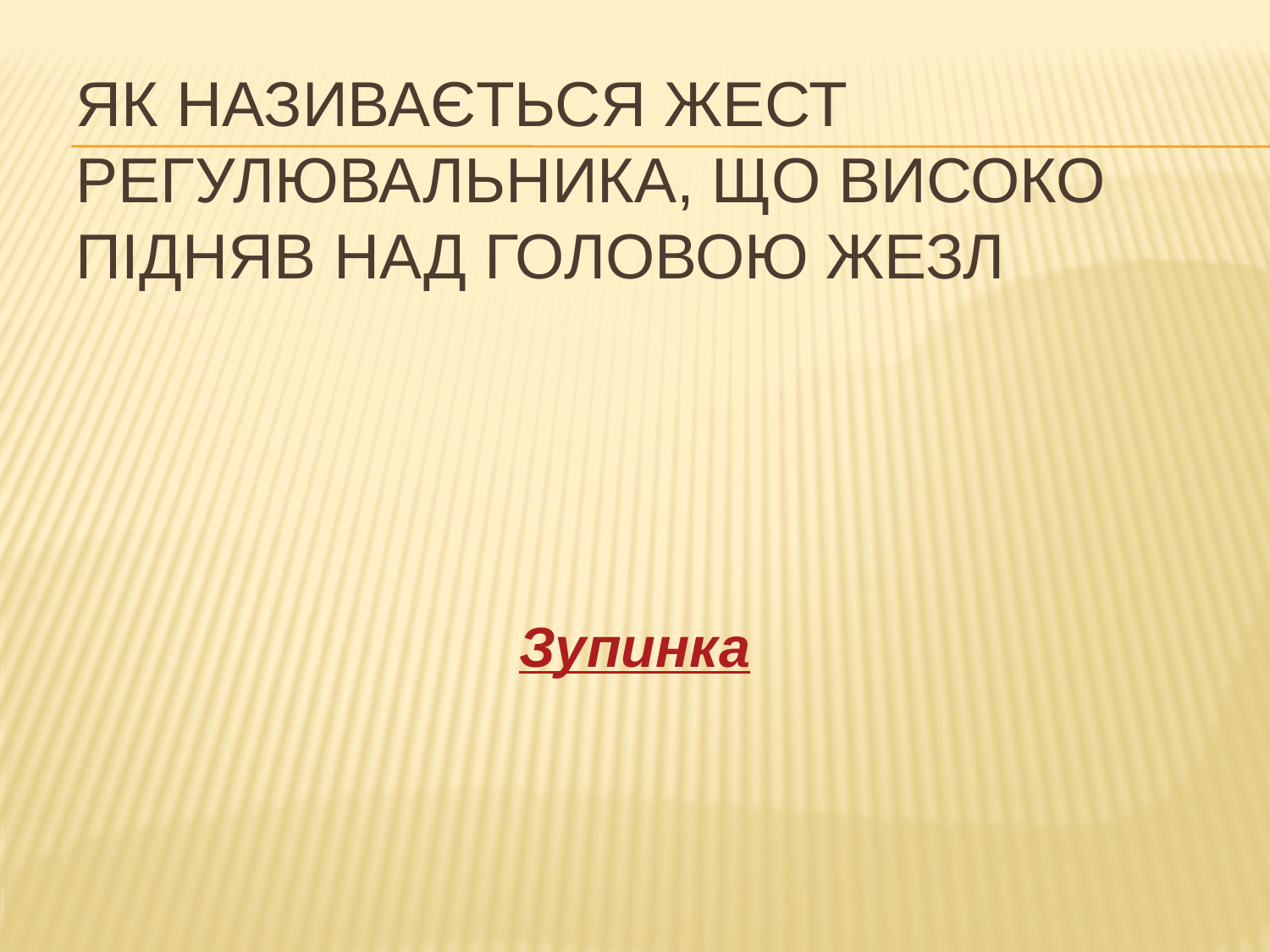

# Як називається жест регулювальника, що високо підняв над головою жезл
Зупинка